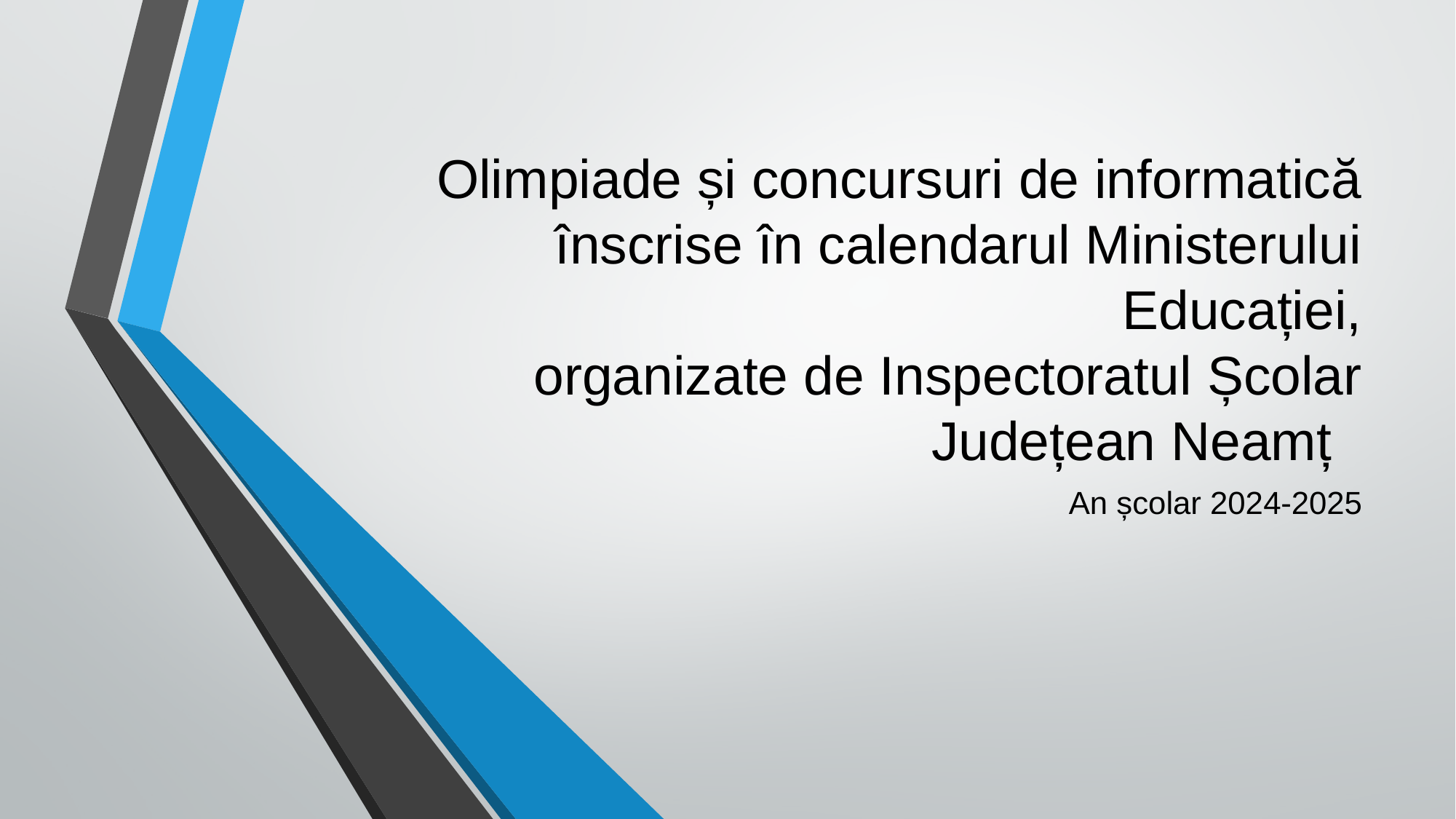

# Olimpiade și concursuri de informatică înscrise în calendarul Ministerului Educației, organizate de Inspectoratul Școlar Județean Neamț
An școlar 2024-2025